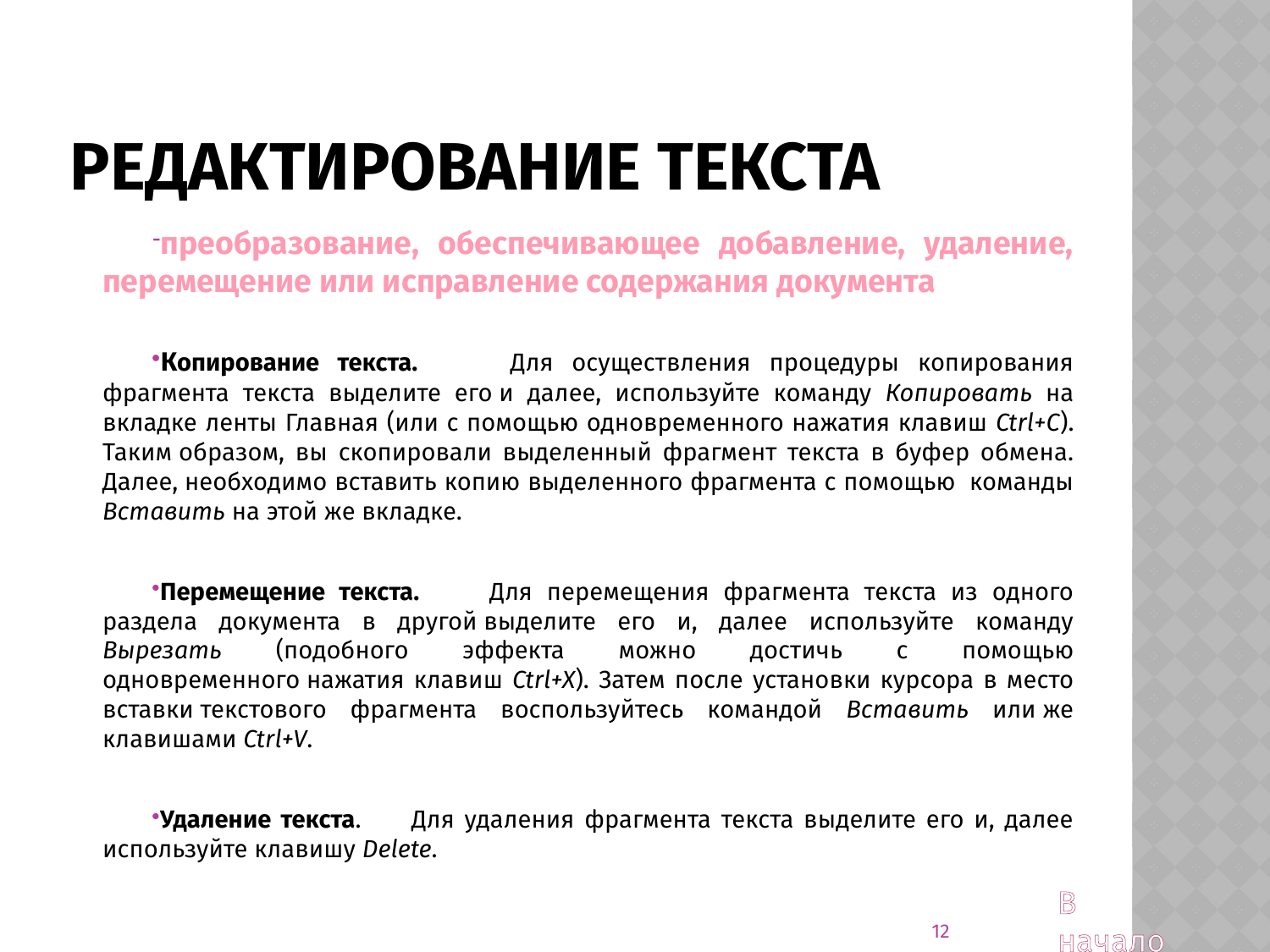

# Редактирование текста
преобразование, обеспечивающее добавление, удаление, перемещение или исправление содержания документа

Копирование текста.     Для осуществления процедуры копирования фрагмента текста выделите его и далее, используйте команду Копировать на вкладке ленты Главная (или с помощью одновременного нажатия клавиш Ctrl+C). Таким образом, вы скопировали выделенный фрагмент текста в буфер обмена. Далее, необходимо вставить копию выделенного фрагмента с помощью  команды Вставить на этой же вкладке.

Перемещение текста.     Для перемещения фрагмента текста из одного раздела документа в другой выделите его и, далее используйте команду Вырезать (подобного эффекта можно достичь с помощью одновременного нажатия клавиш Ctrl+X). Затем после установки курсора в место вставки текстового фрагмента воспользуйтесь командой Вставить или же клавишами Ctrl+V.

Удаление текста.     Для удаления фрагмента текста выделите его и, далее используйте клавишу Delete.
В начало
12